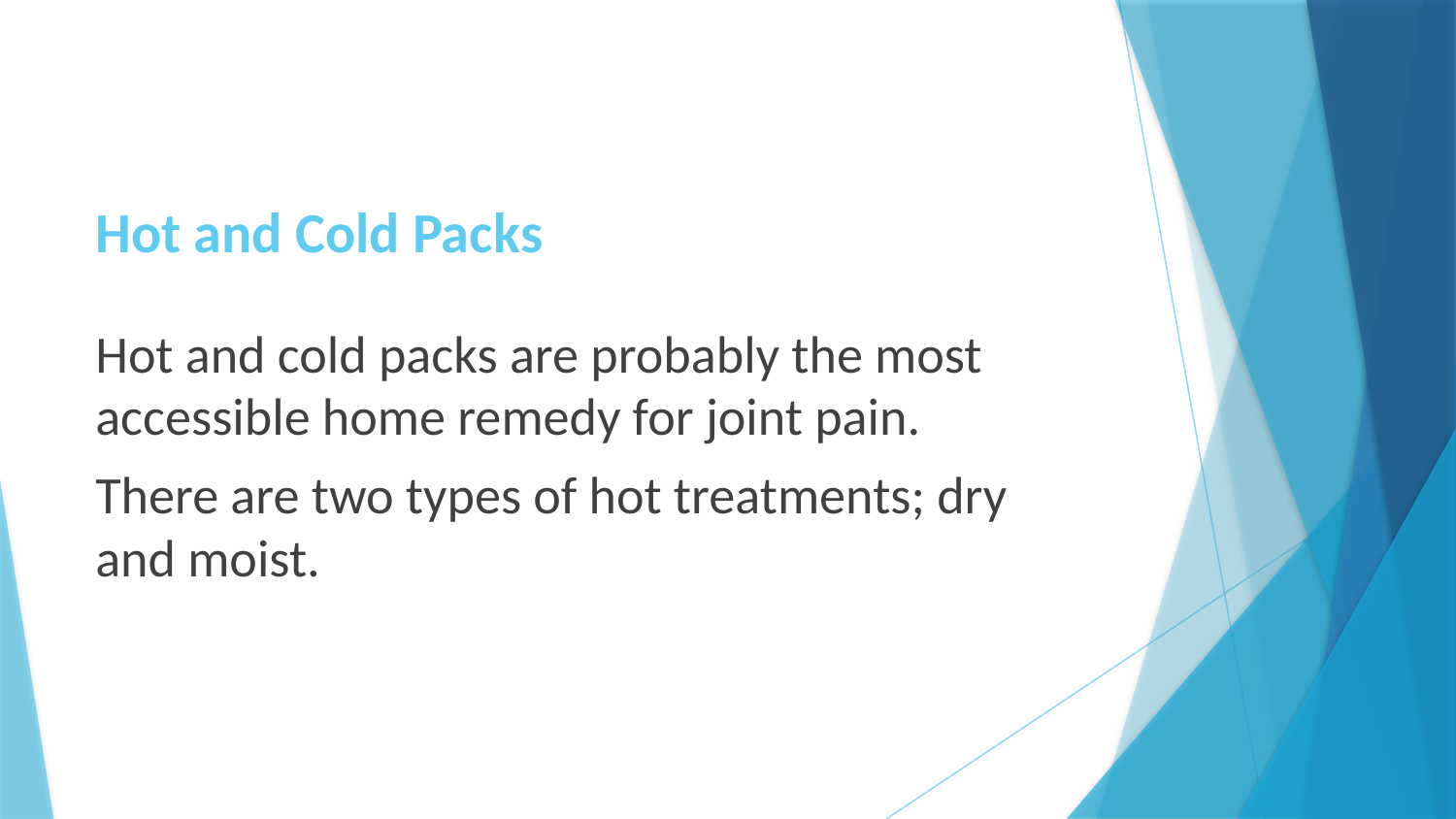

# Hot and Cold Packs
Hot and cold packs are probably the most accessible home remedy for joint pain.
There are two types of hot treatments; dry and moist.